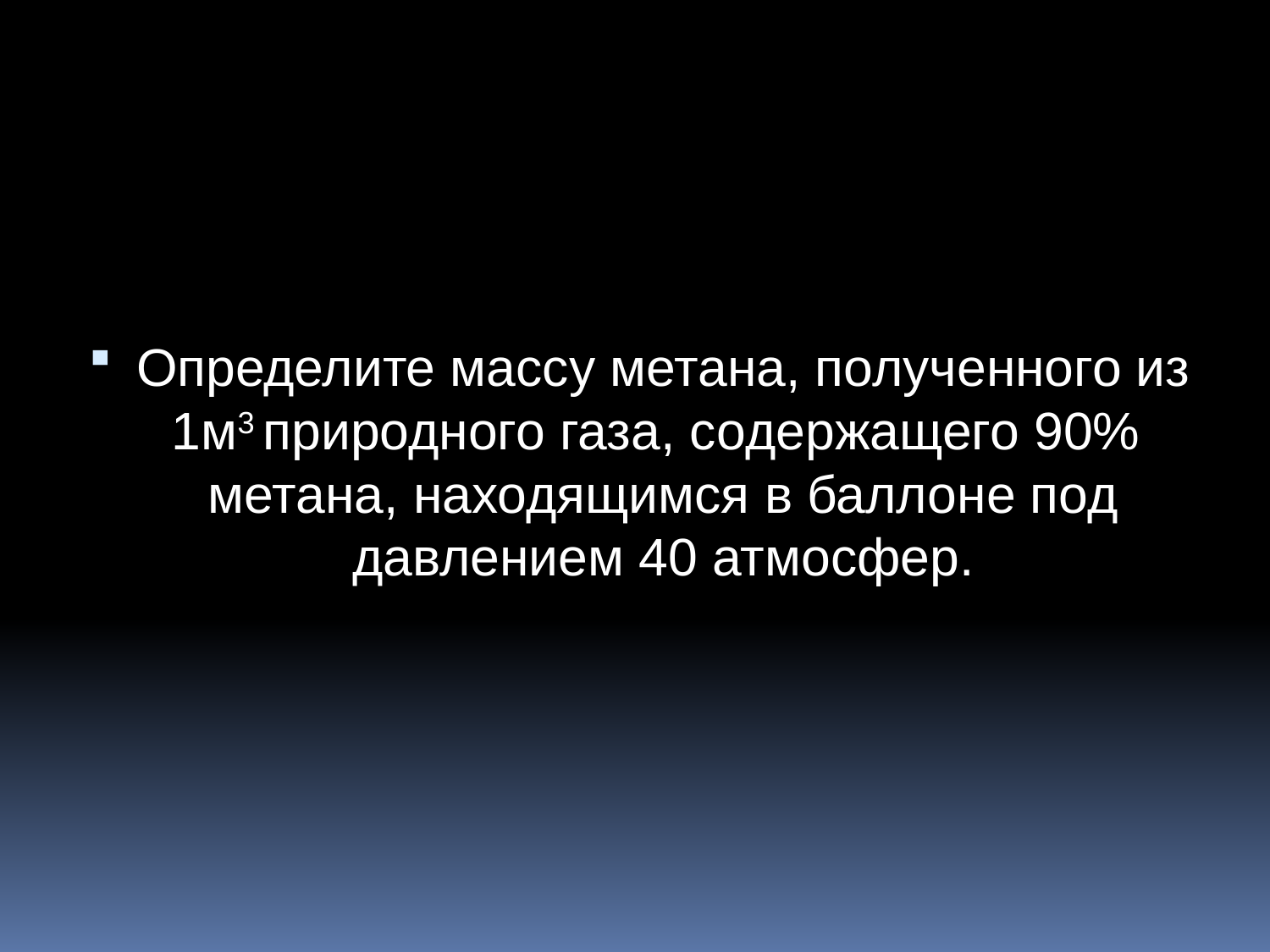

Определите массу метана, полученного из 1м3 природного газа, содержащего 90%  метана, находящимся в баллоне под давлением 40 атмосфер.